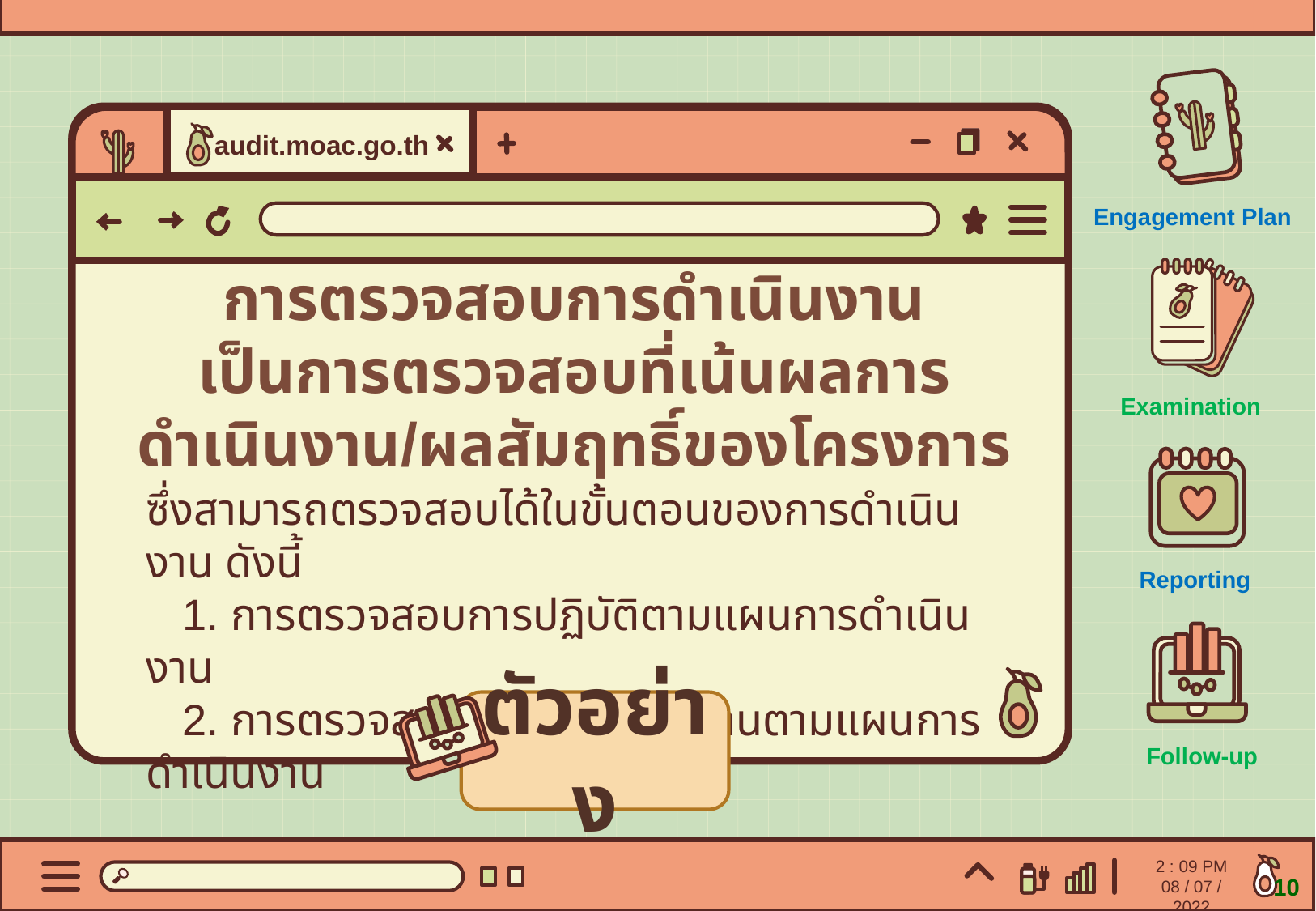

Engagement Plan

Examination

Reporting

Follow-up
audit.moac.go.th
การตรวจสอบการดำเนินงาน
เป็นการตรวจสอบที่เน้นผลการดำเนินงาน/ผลสัมฤทธิ์ของโครงการ
ซึ่งสามารถตรวจสอบได้ในขั้นตอนของการดำเนินงาน ดังนี้
   1. การตรวจสอบการปฏิบัติตามแผนการดำเนินงาน
   2. การตรวจสอบผลสำเร็จของงานตามแผนการดำเนินงาน
ตัวอย่าง

2 : 09 PM
08 / 07 / 2022
10